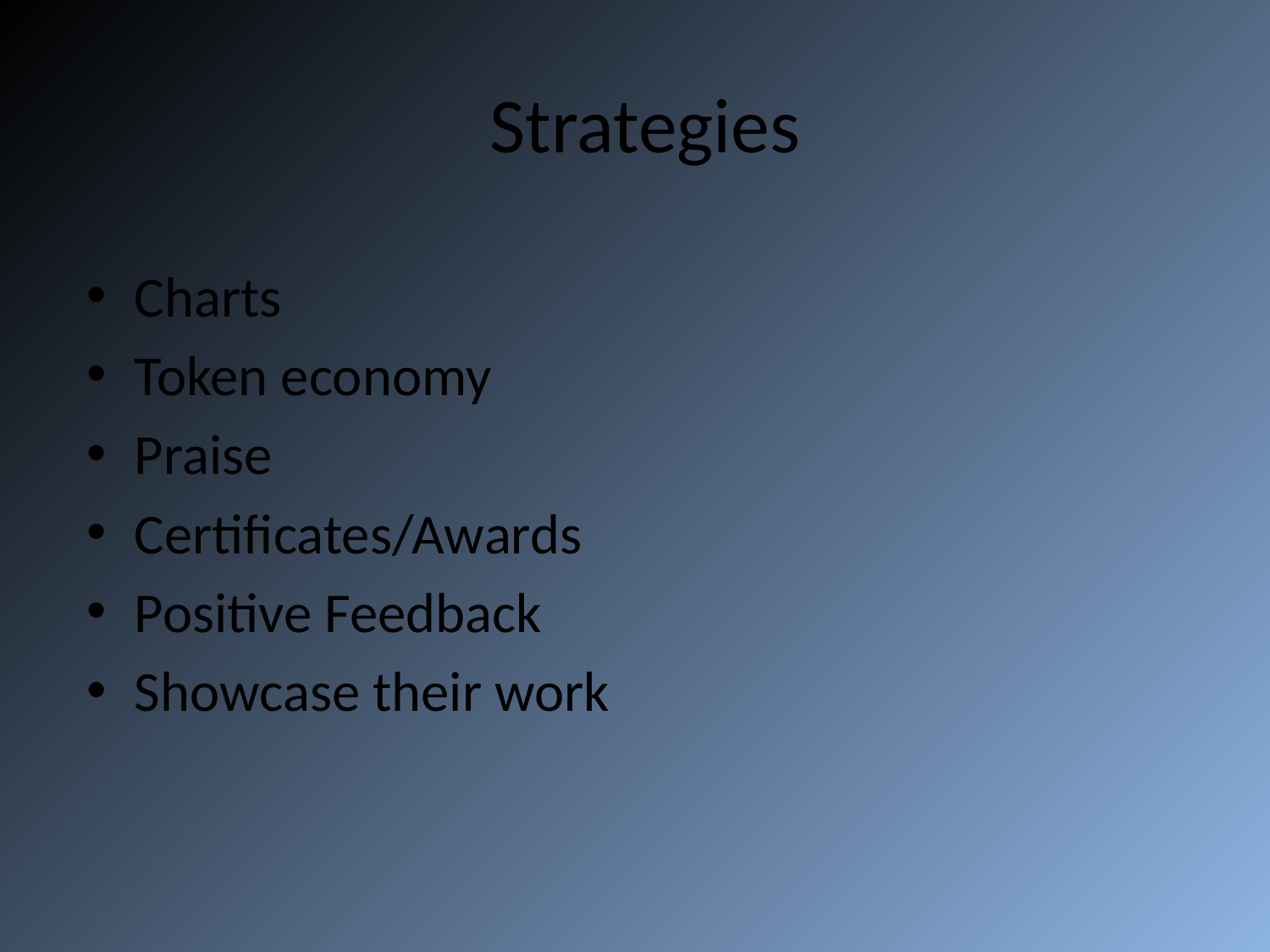

# Strategies
Charts
Token economy
Praise
Certificates/Awards
Positive Feedback
Showcase their work